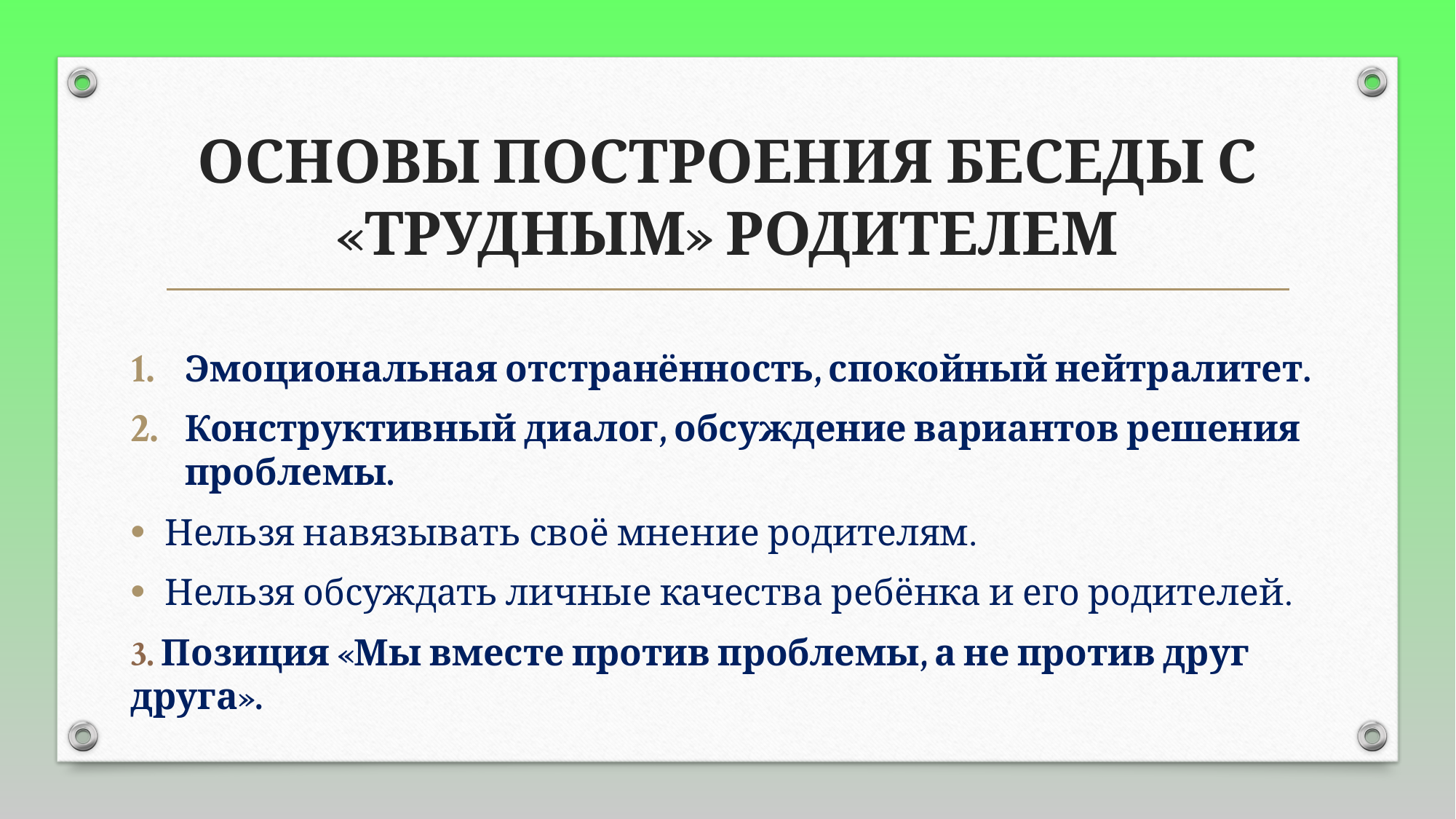

# ОСНОВЫ ПОСТРОЕНИЯ БЕСЕДЫ С «ТРУДНЫМ» РОДИТЕЛЕМ
Эмоциональная отстранённость, спокойный нейтралитет.
Конструктивный диалог, обсуждение вариантов решения проблемы.
Нельзя навязывать своё мнение родителям.
Нельзя обсуждать личные качества ребёнка и его родителей.
3. Позиция «Мы вместе против проблемы, а не против друг друга».